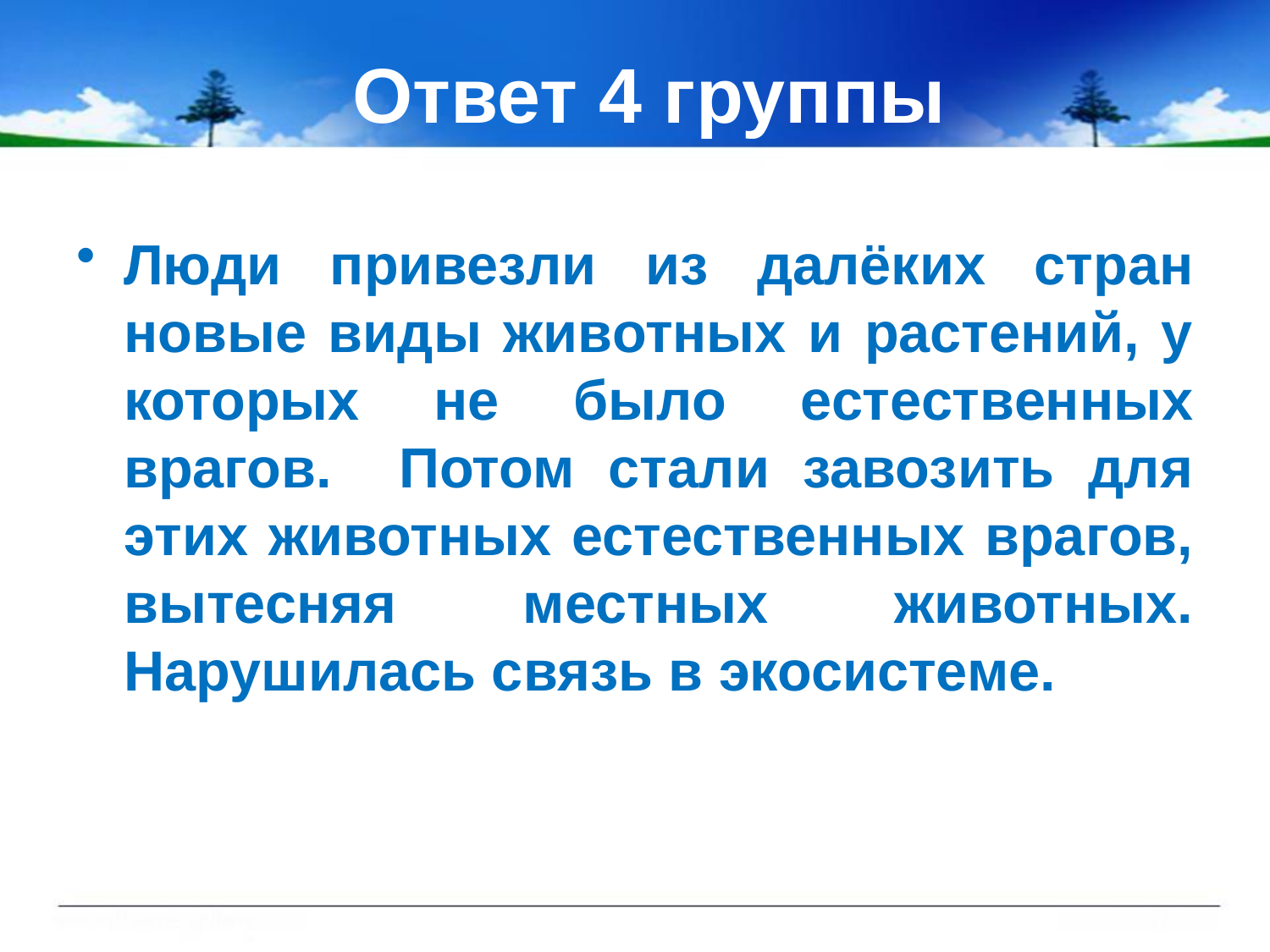

# Ответ 4 группы
Люди привезли из далёких стран новые виды животных и растений, у которых не было естественных врагов.  Потом стали завозить для этих животных естественных врагов, вытесняя местных животных. Нарушилась связь в экосистеме.